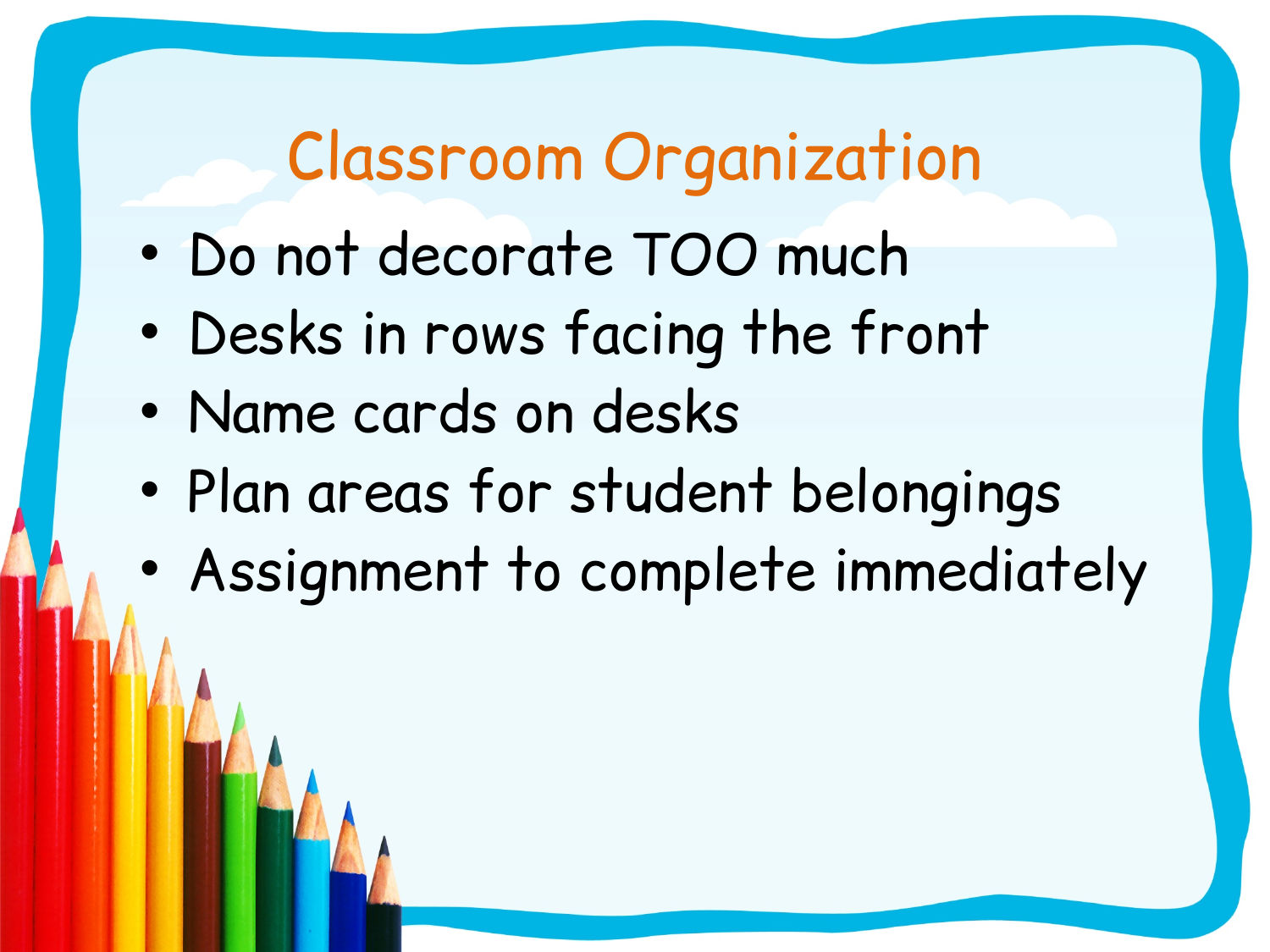

# Classroom Organization
Do not decorate TOO much
Desks in rows facing the front
Name cards on desks
Plan areas for student belongings
Assignment to complete immediately